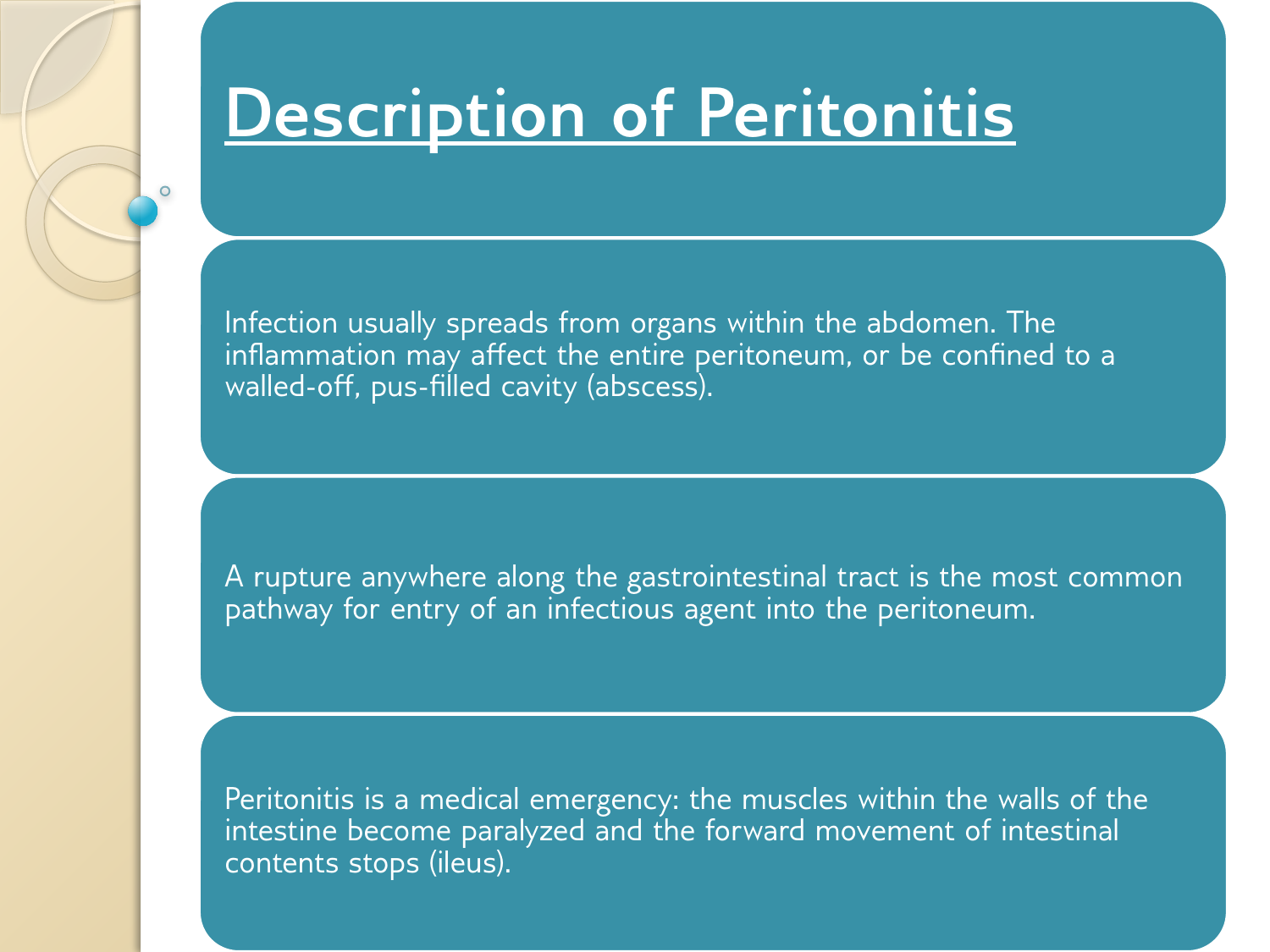

Description of Peritonitis
Infection usually spreads from organs within the abdomen. The inflammation may affect the entire peritoneum, or be confined to a walled-off, pus-filled cavity (abscess).
A rupture anywhere along the gastrointestinal tract is the most common pathway for entry of an infectious agent into the peritoneum.
Peritonitis is a medical emergency: the muscles within the walls of the intestine become paralyzed and the forward movement of intestinal contents stops (ileus).